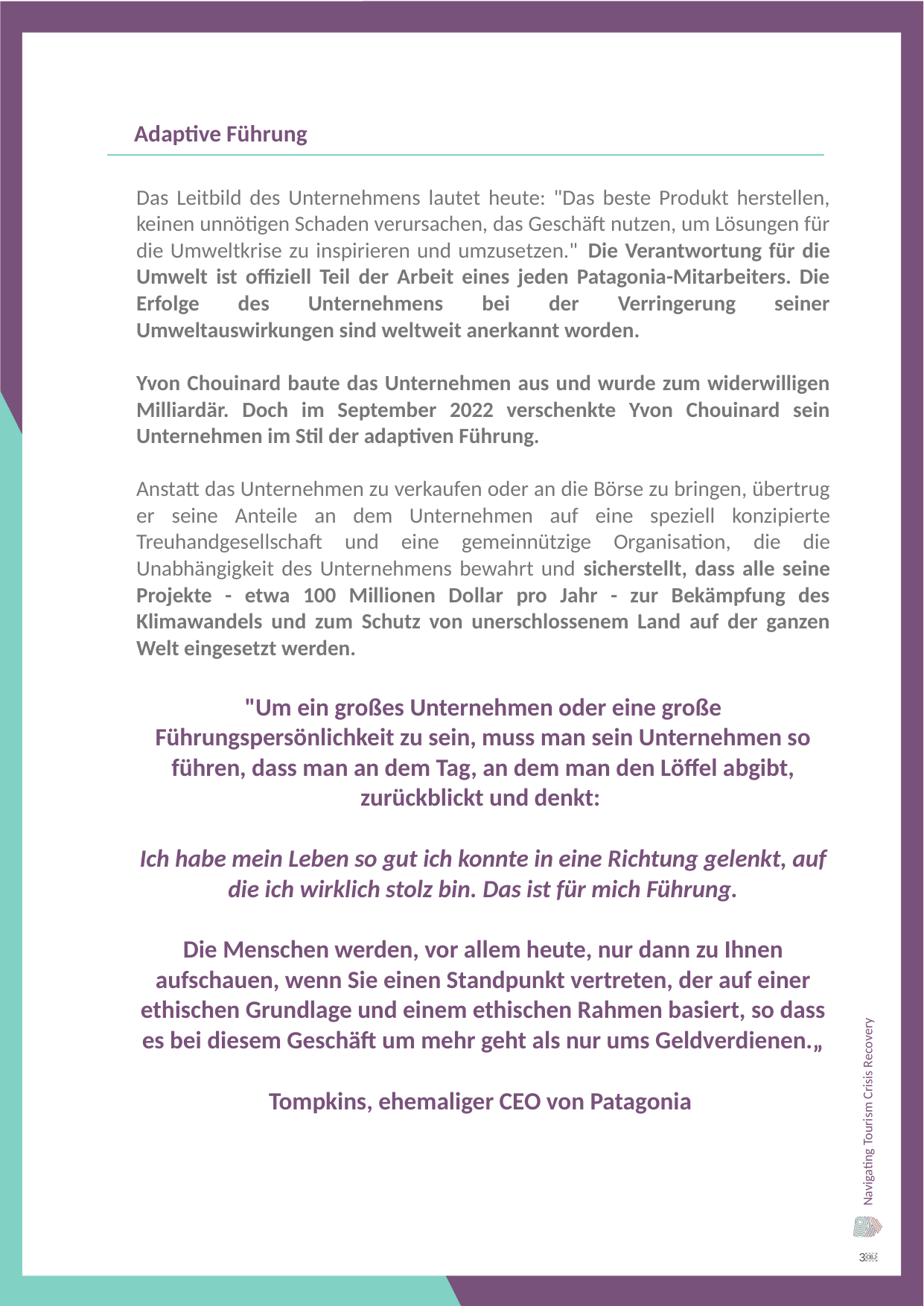

Adaptive Führung
Das Leitbild des Unternehmens lautet heute: "Das beste Produkt herstellen, keinen unnötigen Schaden verursachen, das Geschäft nutzen, um Lösungen für die Umweltkrise zu inspirieren und umzusetzen."  Die Verantwortung für die Umwelt ist offiziell Teil der Arbeit eines jeden Patagonia-Mitarbeiters. Die Erfolge des Unternehmens bei der Verringerung seiner Umweltauswirkungen sind weltweit anerkannt worden.

Yvon Chouinard baute das Unternehmen aus und wurde zum widerwilligen Milliardär. Doch im September 2022 verschenkte Yvon Chouinard sein Unternehmen im Stil der adaptiven Führung.

Anstatt das Unternehmen zu verkaufen oder an die Börse zu bringen, übertrug er seine Anteile an dem Unternehmen auf eine speziell konzipierte Treuhandgesellschaft und eine gemeinnützige Organisation, die die Unabhängigkeit des Unternehmens bewahrt und sicherstellt, dass alle seine Projekte - etwa 100 Millionen Dollar pro Jahr - zur Bekämpfung des Klimawandels und zum Schutz von unerschlossenem Land auf der ganzen Welt eingesetzt werden.

"Um ein großes Unternehmen oder eine große Führungspersönlichkeit zu sein, muss man sein Unternehmen so führen, dass man an dem Tag, an dem man den Löffel abgibt, zurückblickt und denkt:

Ich habe mein Leben so gut ich konnte in eine Richtung gelenkt, auf die ich wirklich stolz bin. Das ist für mich Führung.

Die Menschen werden, vor allem heute, nur dann zu Ihnen aufschauen, wenn Sie einen Standpunkt vertreten, der auf einer ethischen Grundlage und einem ethischen Rahmen basiert, so dass es bei diesem Geschäft um mehr geht als nur ums Geldverdienen.„

Tompkins, ehemaliger CEO von Patagonia